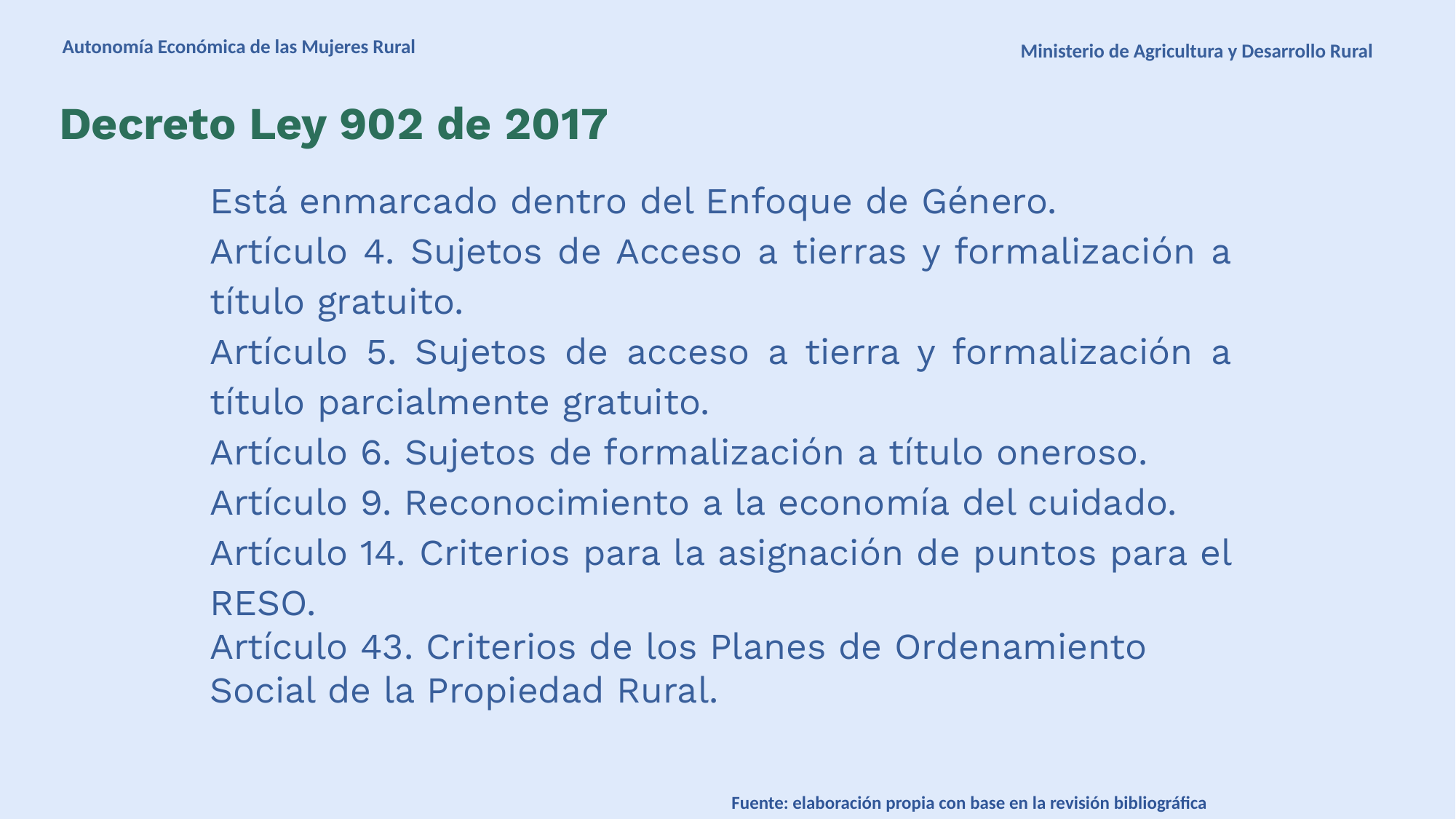

Autonomía Económica de las Mujeres Rural
Ministerio de Agricultura y Desarrollo Rural
Decreto Ley 902 de 2017
Está enmarcado dentro del Enfoque de Género.
Artículo 4. Sujetos de Acceso a tierras y formalización a título gratuito.
Artículo 5. Sujetos de acceso a tierra y formalización a título parcialmente gratuito.
Artículo 6. Sujetos de formalización a título oneroso.
Artículo 9. Reconocimiento a la economía del cuidado.
Artículo 14. Criterios para la asignación de puntos para el RESO.
Artículo 43. Criterios de los Planes de Ordenamiento Social de la Propiedad Rural.

Fuente: elaboración propia con base en la revisión bibliográfica